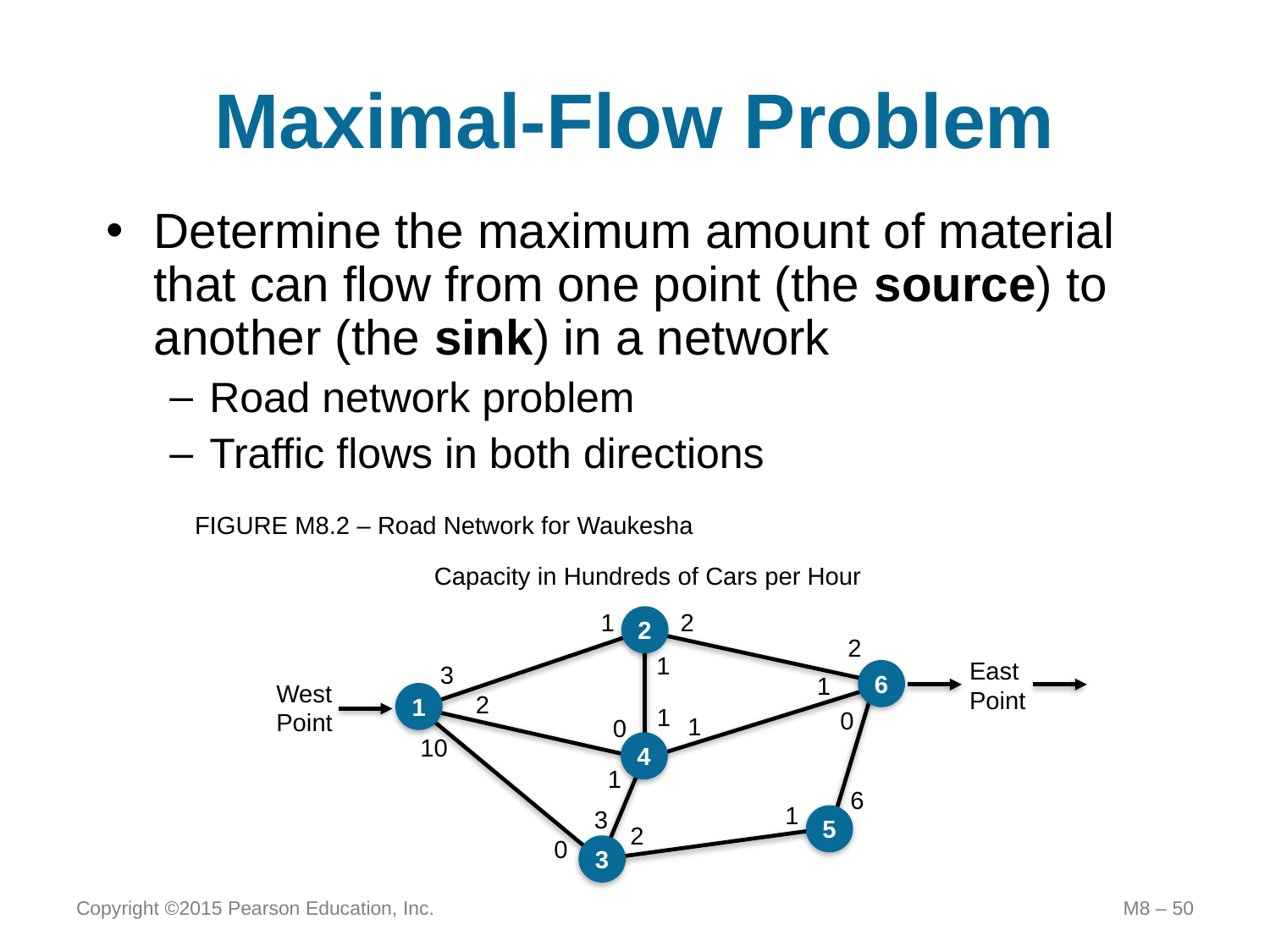

# Maximal-Flow Problem
Determine the maximum amount of material that can flow from one point (the source) to another (the sink) in a network
Road network problem
Traffic flows in both directions
FIGURE M8.2 – Road Network for Waukesha
Capacity in Hundreds of Cars per Hour
1
2
2
1
0
6
1
1
3
2
1
1
0
10
1
3
2
0

2
East Point

6
West Point

1

4

5

3
Copyright ©2015 Pearson Education, Inc.
M8 – 50